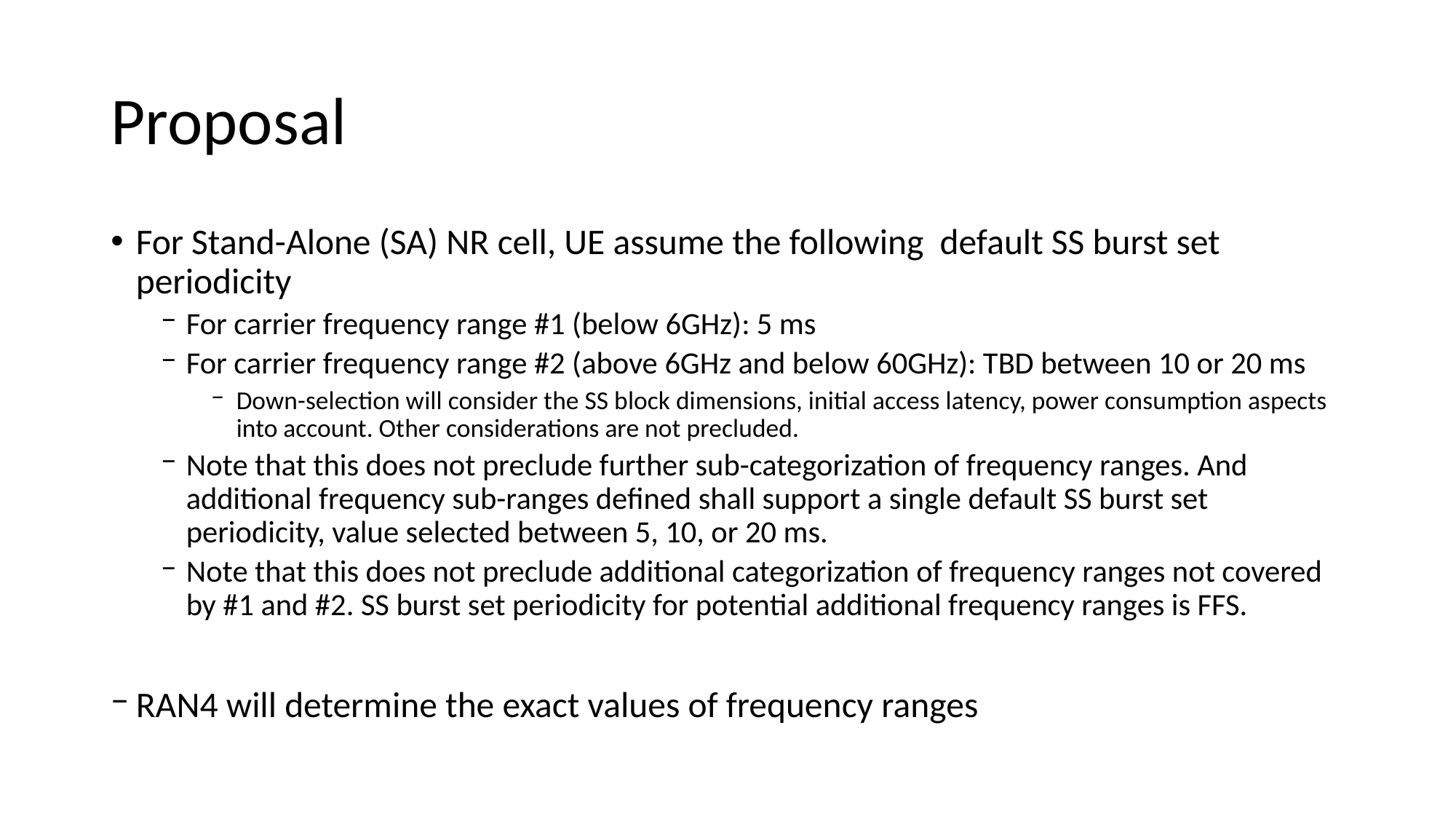

# Proposal
For Stand-Alone (SA) NR cell, UE assume the following  default SS burst set periodicity
For carrier frequency range #1 (below 6GHz): 5 ms
For carrier frequency range #2 (above 6GHz and below 60GHz): TBD between 10 or 20 ms
Down-selection will consider the SS block dimensions, initial access latency, power consumption aspects into account. Other considerations are not precluded.
Note that this does not preclude further sub-categorization of frequency ranges. And additional frequency sub-ranges defined shall support a single default SS burst set periodicity, value selected between 5, 10, or 20 ms.
Note that this does not preclude additional categorization of frequency ranges not covered by #1 and #2. SS burst set periodicity for potential additional frequency ranges is FFS.

RAN4 will determine the exact values of frequency ranges